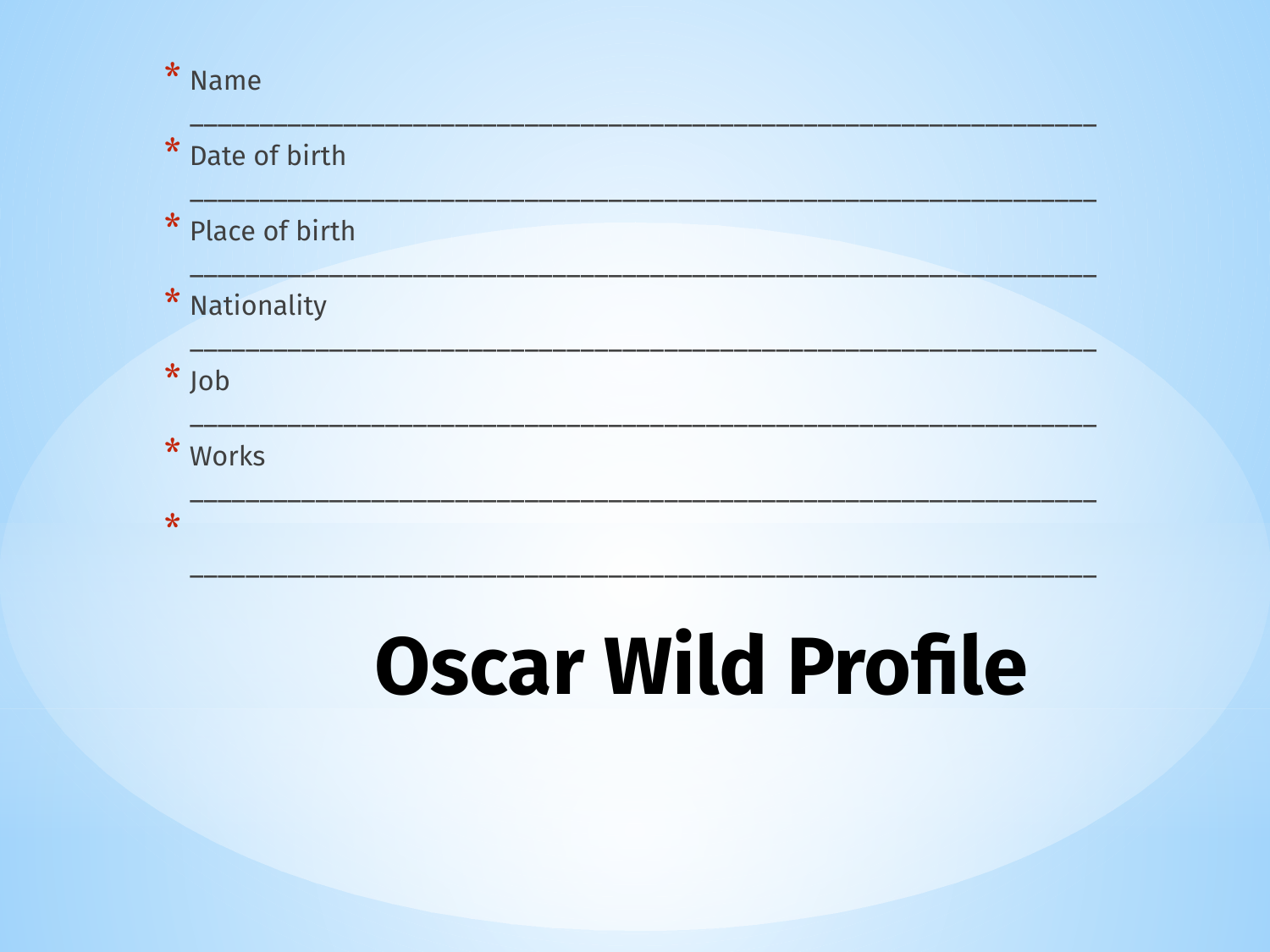

Name             _________________________________________________________________
Date of birth _________________________________________________________________
Place of birth _________________________________________________________________
Nationality     _________________________________________________________________
Job                   _________________________________________________________________
Works             _________________________________________________________________
                        _________________________________________________________________
# Oscar Wild Profile